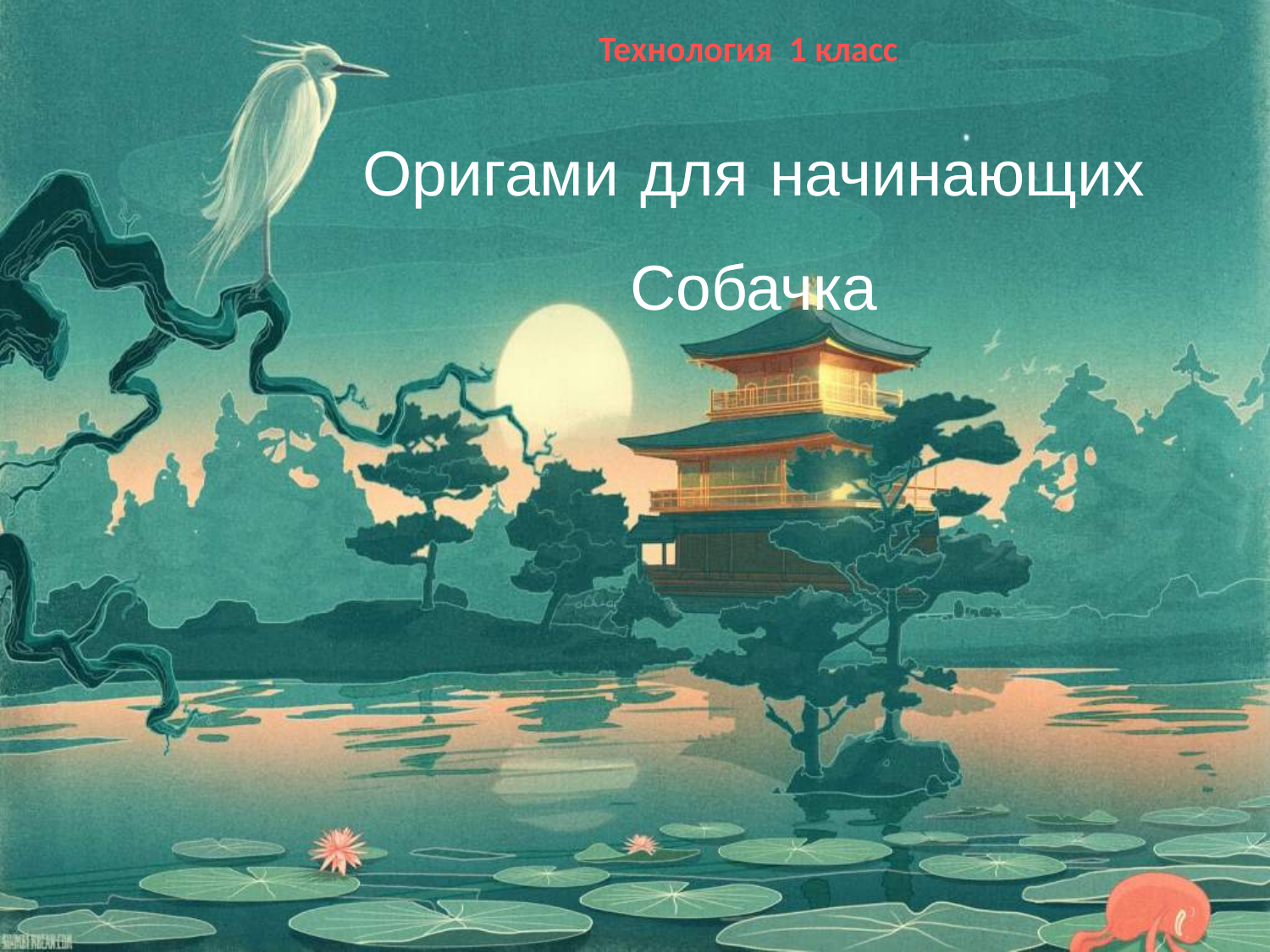

Технология  1 класс
# Оригами для начинающих Собачка